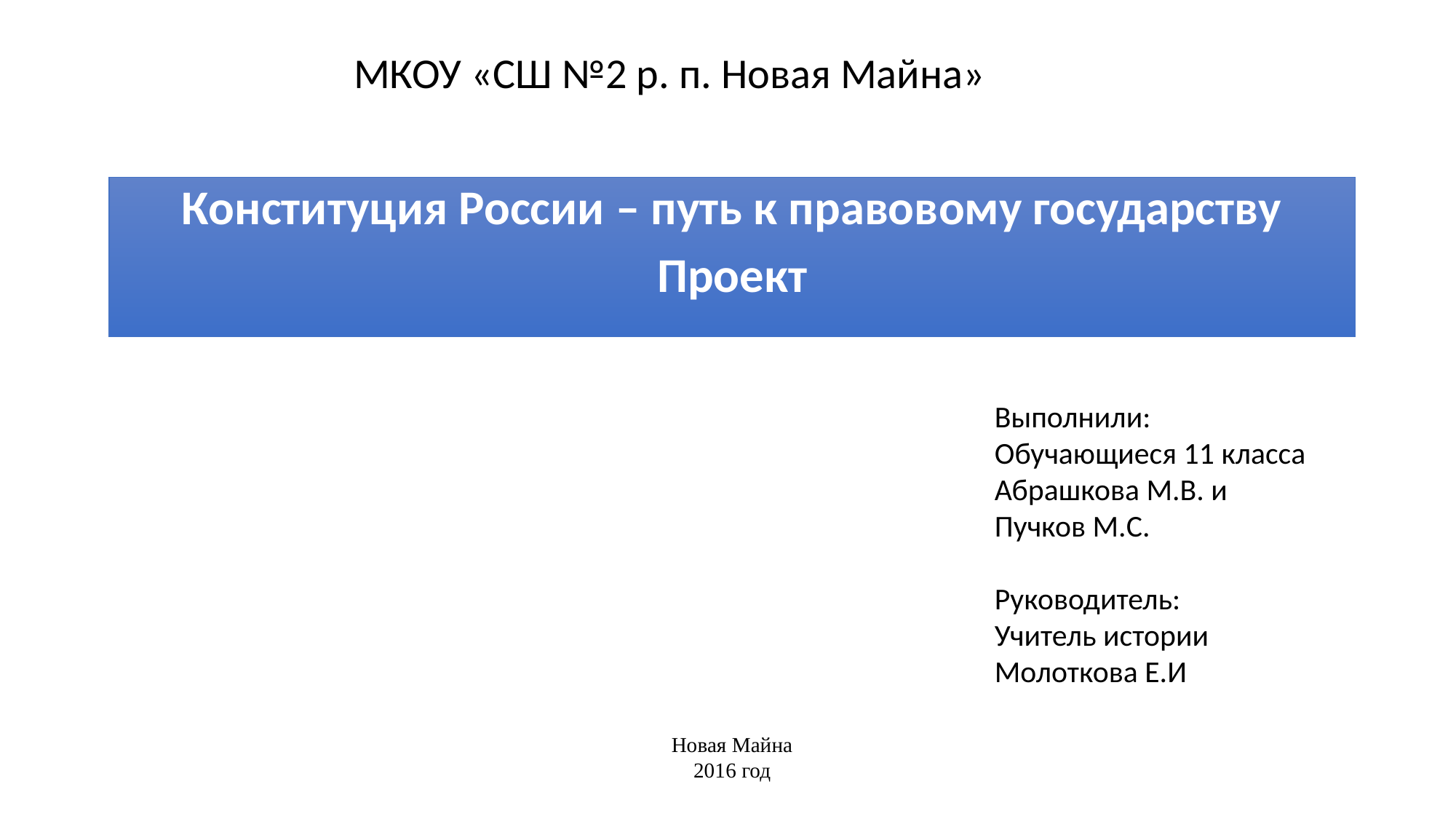

# МКОУ «СШ №2 р. п. Новая Майна»
Конституция России – путь к правовому государству
Проект
Выполнили:
Обучающиеся 11 класса
Абрашкова М.В. и
Пучков М.С.

Руководитель:
Учитель истории
Молоткова Е.И
Новая Майна
2016 год